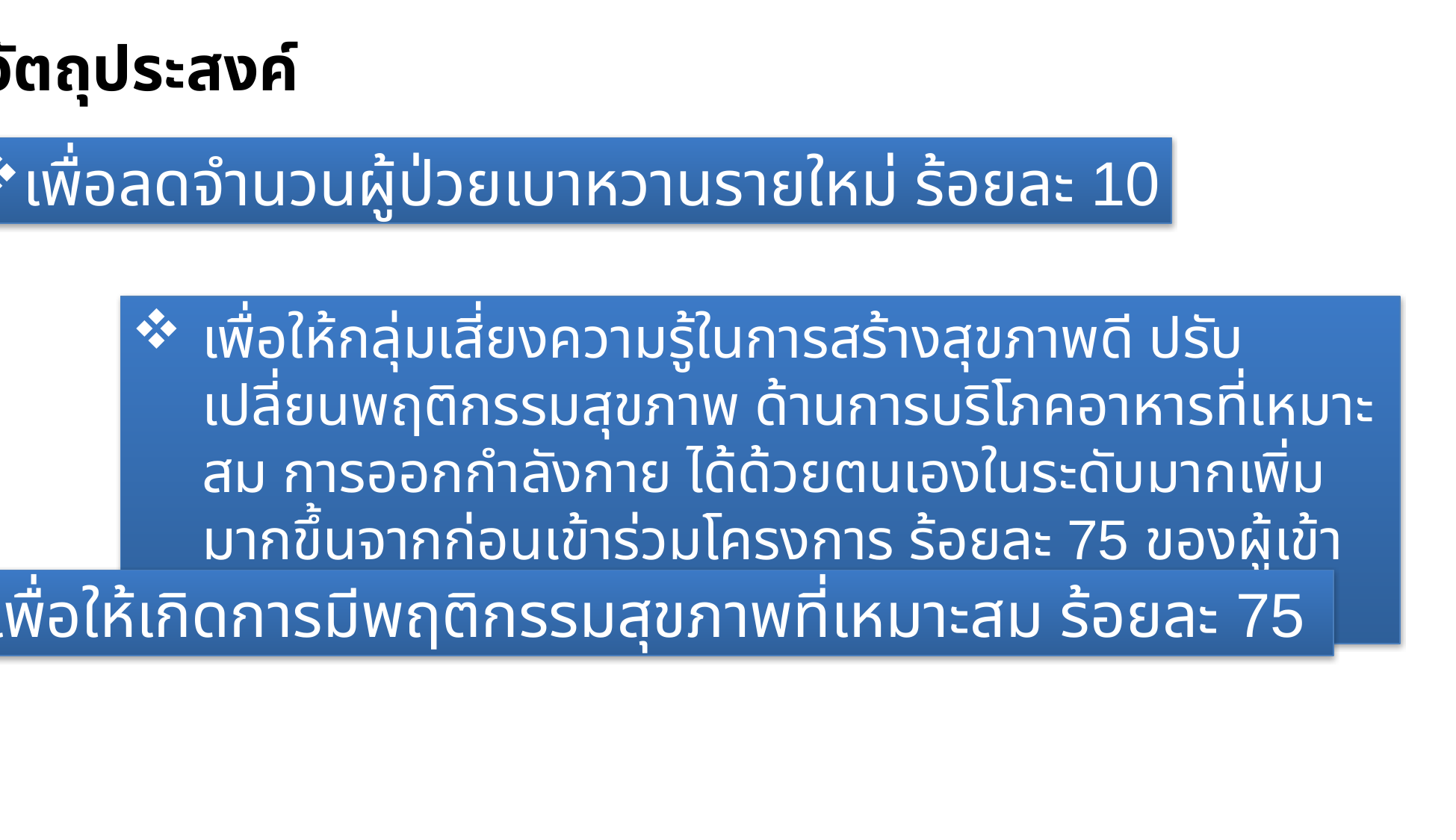

วัตถุประสงค์
เพื่อลดจำนวนผู้ป่วยเบาหวานรายใหม่ ร้อยละ 10
เพื่อให้กลุ่มเสี่ยงความรู้ในการสร้างสุขภาพดี ปรับเปลี่ยนพฤติกรรมสุขภาพ ด้านการบริโภคอาหารที่เหมาะสม การออกกำลังกาย ได้ด้วยตนเองในระดับมากเพิ่มมากขึ้นจากก่อนเข้าร่วมโครงการ ร้อยละ 75 ของผู้เข้าร่วมโครงการทั้งหมด
เพื่อให้เกิดการมีพฤติกรรมสุขภาพที่เหมาะสม ร้อยละ 75